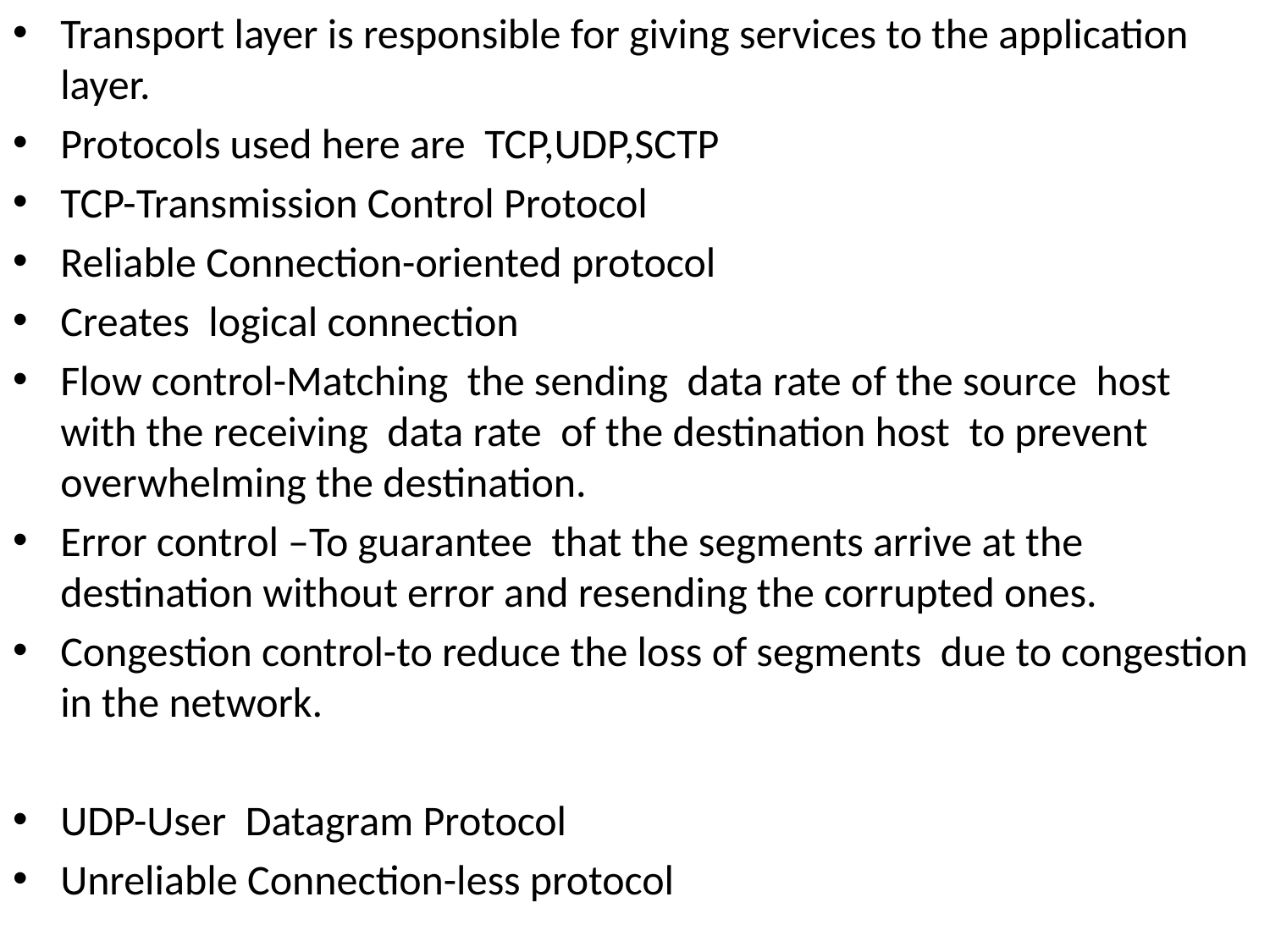

Transport layer is responsible for giving services to the application layer.
Protocols used here are  TCP,UDP,SCTP
TCP-Transmission Control Protocol
Reliable Connection-oriented protocol
Creates  logical connection
Flow control-Matching  the sending  data rate of the source  host with the receiving  data rate  of the destination host  to prevent overwhelming the destination.
Error control –To guarantee  that the segments arrive at the destination without error and resending the corrupted ones.
Congestion control-to reduce the loss of segments  due to congestion in the network.

UDP-User  Datagram Protocol
Unreliable Connection-less protocol

#